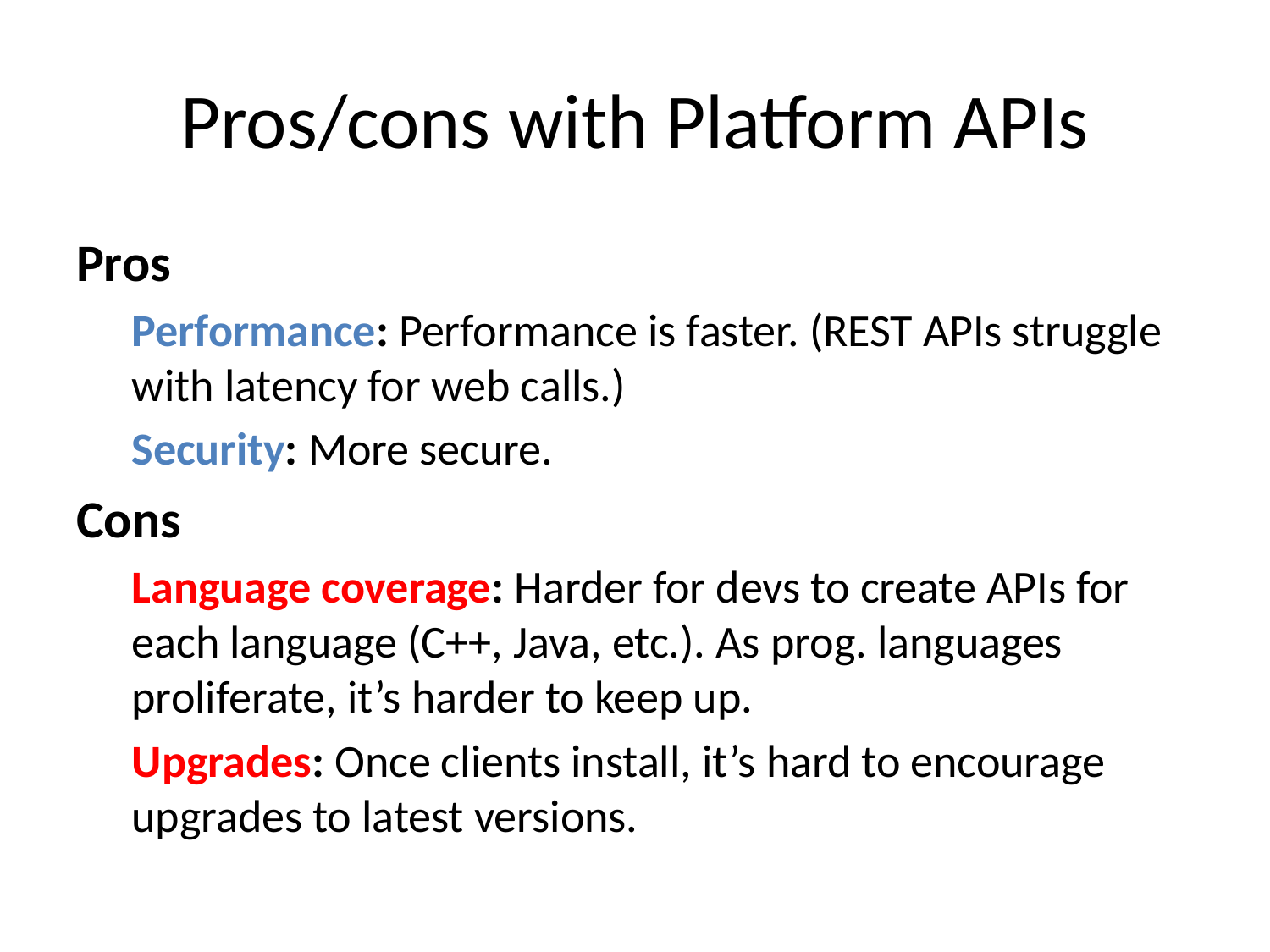

# Pros/cons with Platform APIs
Pros
Performance: Performance is faster. (REST APIs struggle with latency for web calls.)
Security: More secure.
Cons
Language coverage: Harder for devs to create APIs for each language (C++, Java, etc.). As prog. languages proliferate, it’s harder to keep up.
Upgrades: Once clients install, it’s hard to encourage upgrades to latest versions.